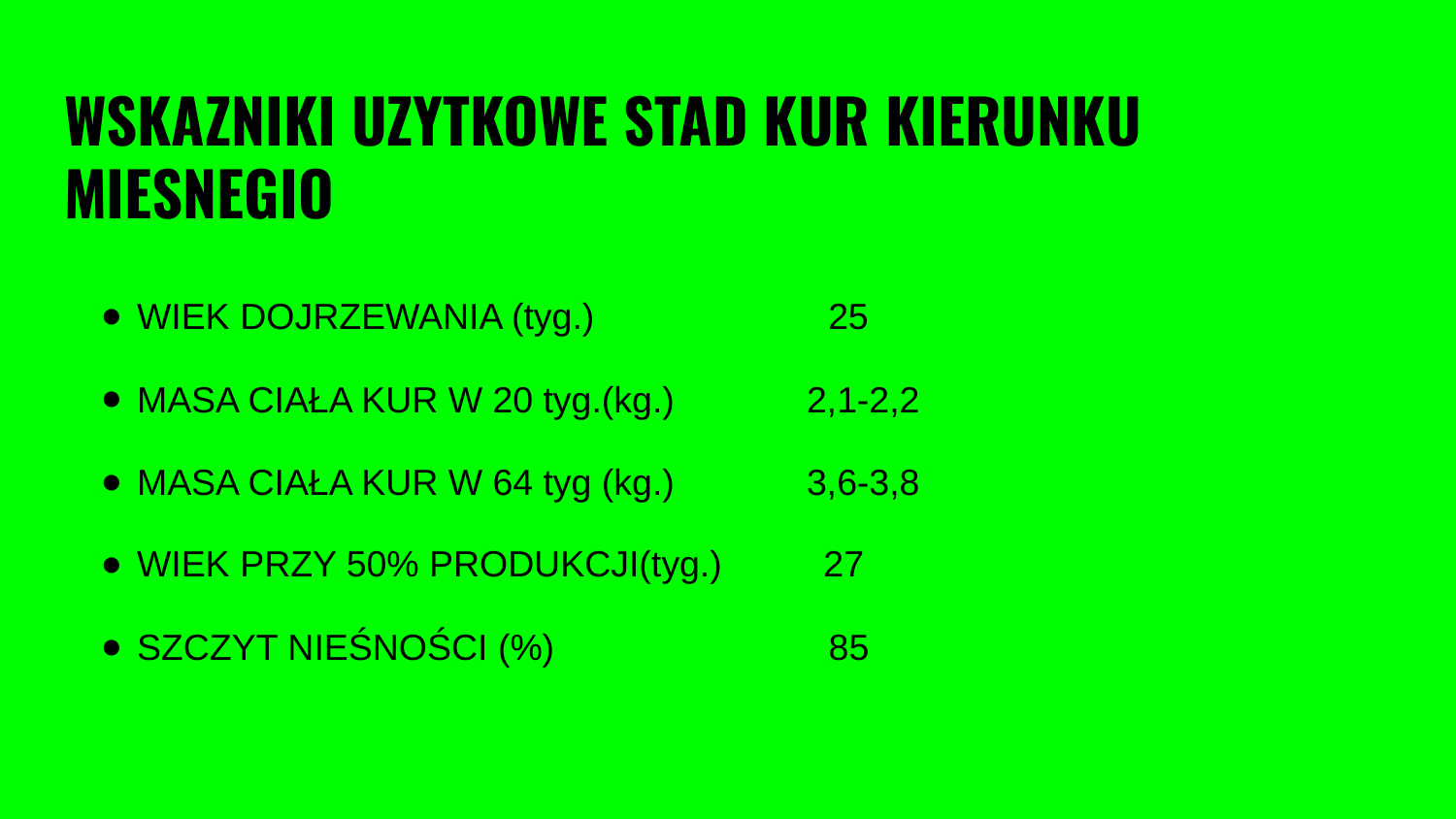

# WSKAZNIKI UZYTKOWE STAD KUR KIERUNKU  MIESNEGIO

WIEK DOJRZEWANIA (tyg.)                       25
MASA CIAŁA KUR W 20 tyg.(kg.)             2,1-2,2
MASA CIAŁA KUR W 64 tyg (kg.)             3,6-3,8
WIEK PRZY 50% PRODUKCJI(tyg.)          27
SZCZYT NIEŚNOŚCI (%)                           85